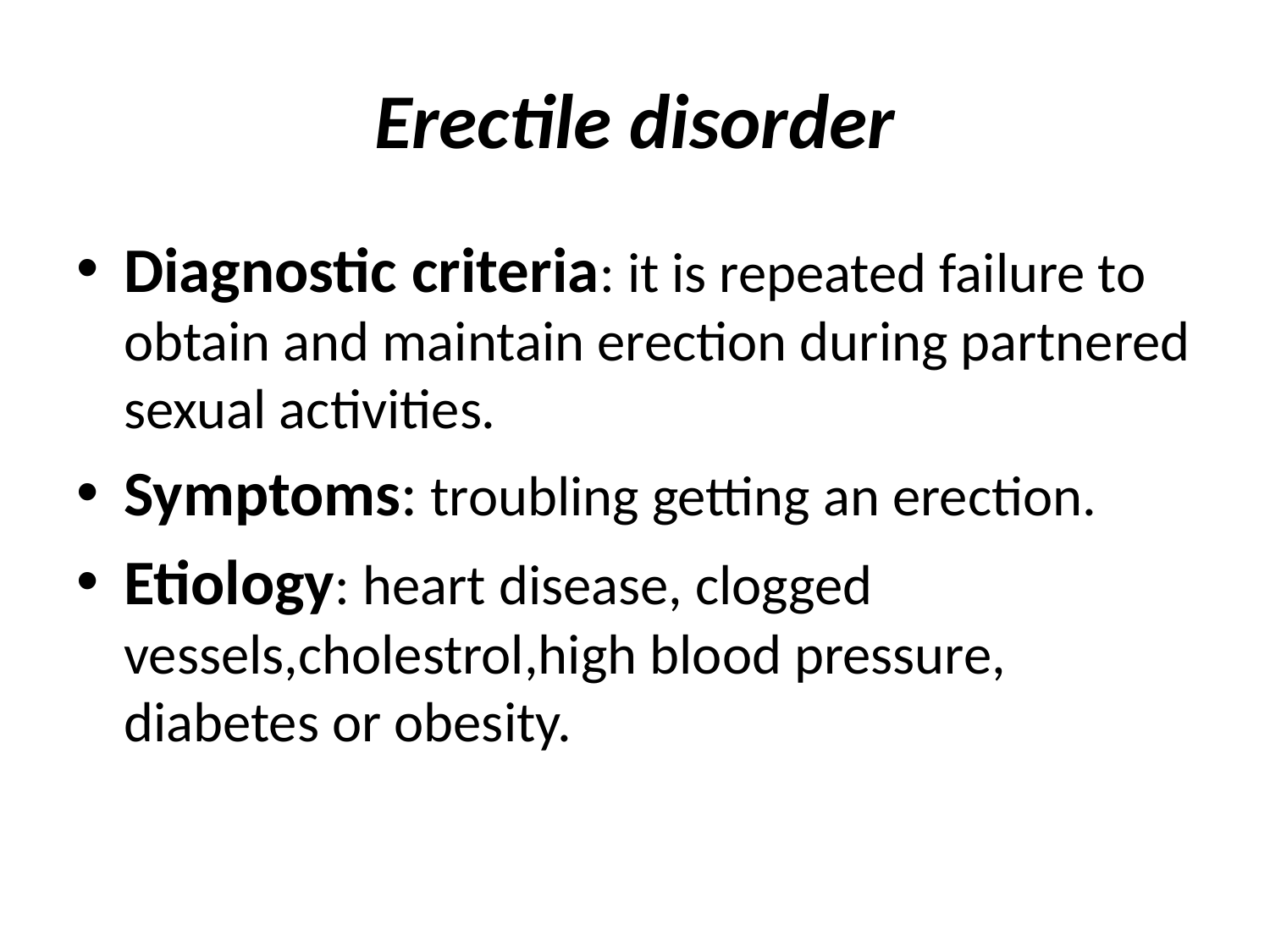

# Erectile disorder
Diagnostic criteria: it is repeated failure to obtain and maintain erection during partnered sexual activities.
Symptoms: troubling getting an erection.
Etiology: heart disease, clogged vessels,cholestrol,high blood pressure, diabetes or obesity.